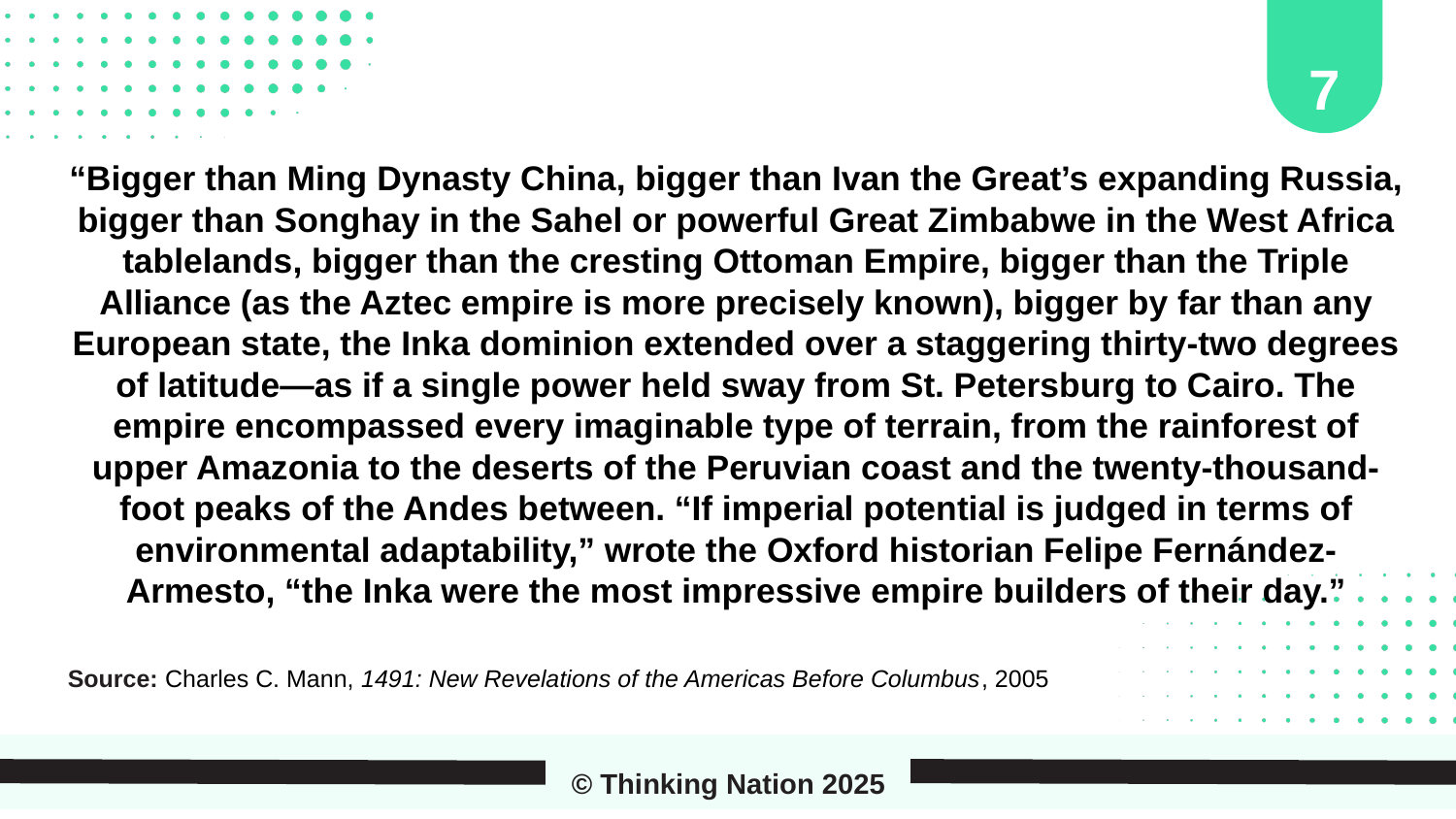

7
“Bigger than Ming Dynasty China, bigger than Ivan the Great’s expanding Russia, bigger than Songhay in the Sahel or powerful Great Zimbabwe in the West Africa tablelands, bigger than the cresting Ottoman Empire, bigger than the Triple Alliance (as the Aztec empire is more precisely known), bigger by far than any European state, the Inka dominion extended over a staggering thirty-two degrees of latitude—as if a single power held sway from St. Petersburg to Cairo. The empire encompassed every imaginable type of terrain, from the rainforest of upper Amazonia to the deserts of the Peruvian coast and the twenty-thousand-foot peaks of the Andes between. “If imperial potential is judged in terms of environmental adaptability,” wrote the Oxford historian Felipe Fernández-Armesto, “the Inka were the most impressive empire builders of their day.”

Source: Charles C. Mann, 1491: New Revelations of the Americas Before Columbus, 2005

© Thinking Nation 2025